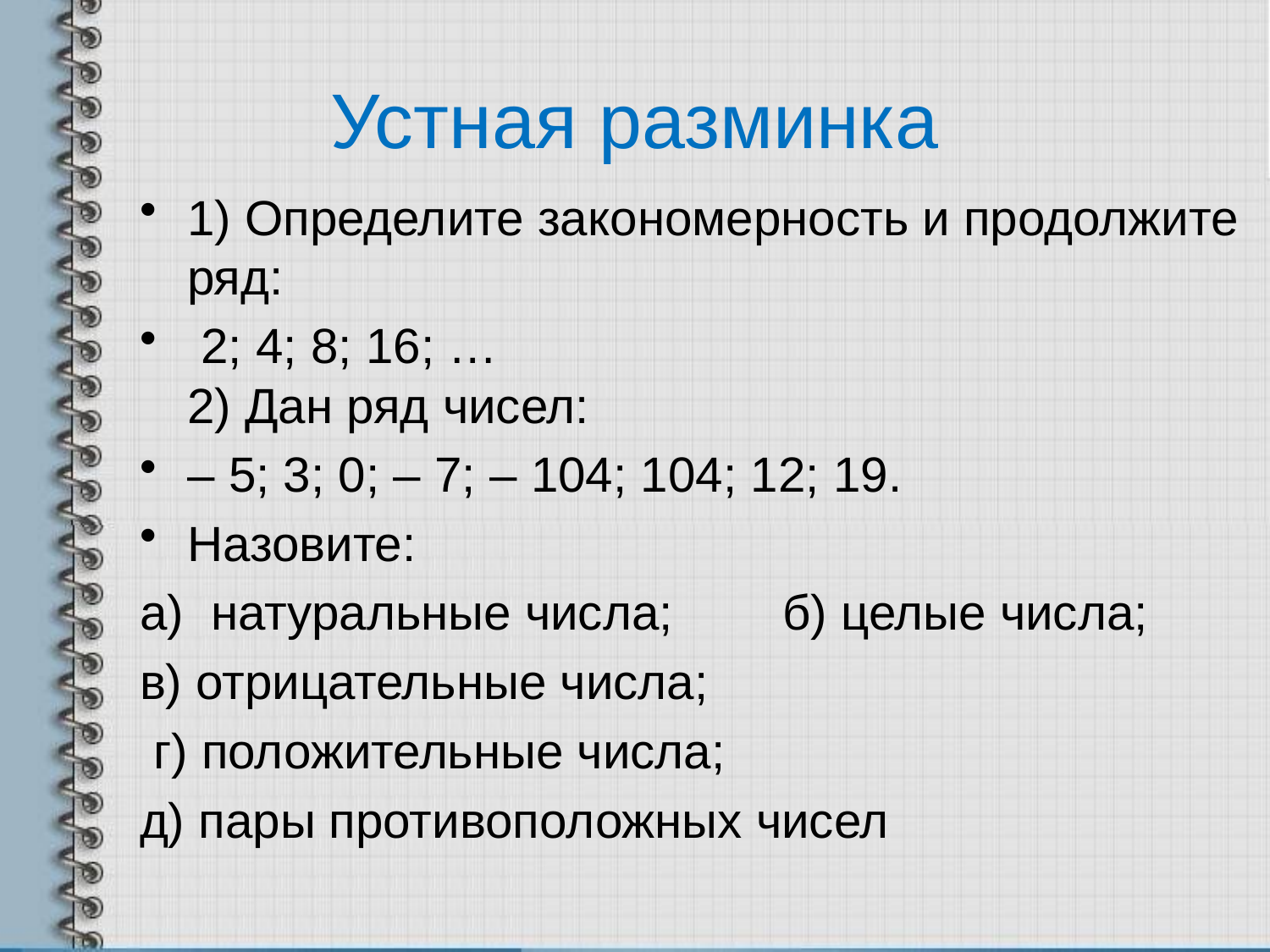

# Устная разминка
1) Определите закономерность и продолжите ряд:
 2; 4; 8; 16; …
2) Дан ряд чисел:
– 5; 3; 0; – 7; – 104; 104; 12; 19.
Назовите:
а)  натуральные числа;        б) целые числа;
в) отрицательные числа;
 г) положительные числа;
д) пары противоположных чисел